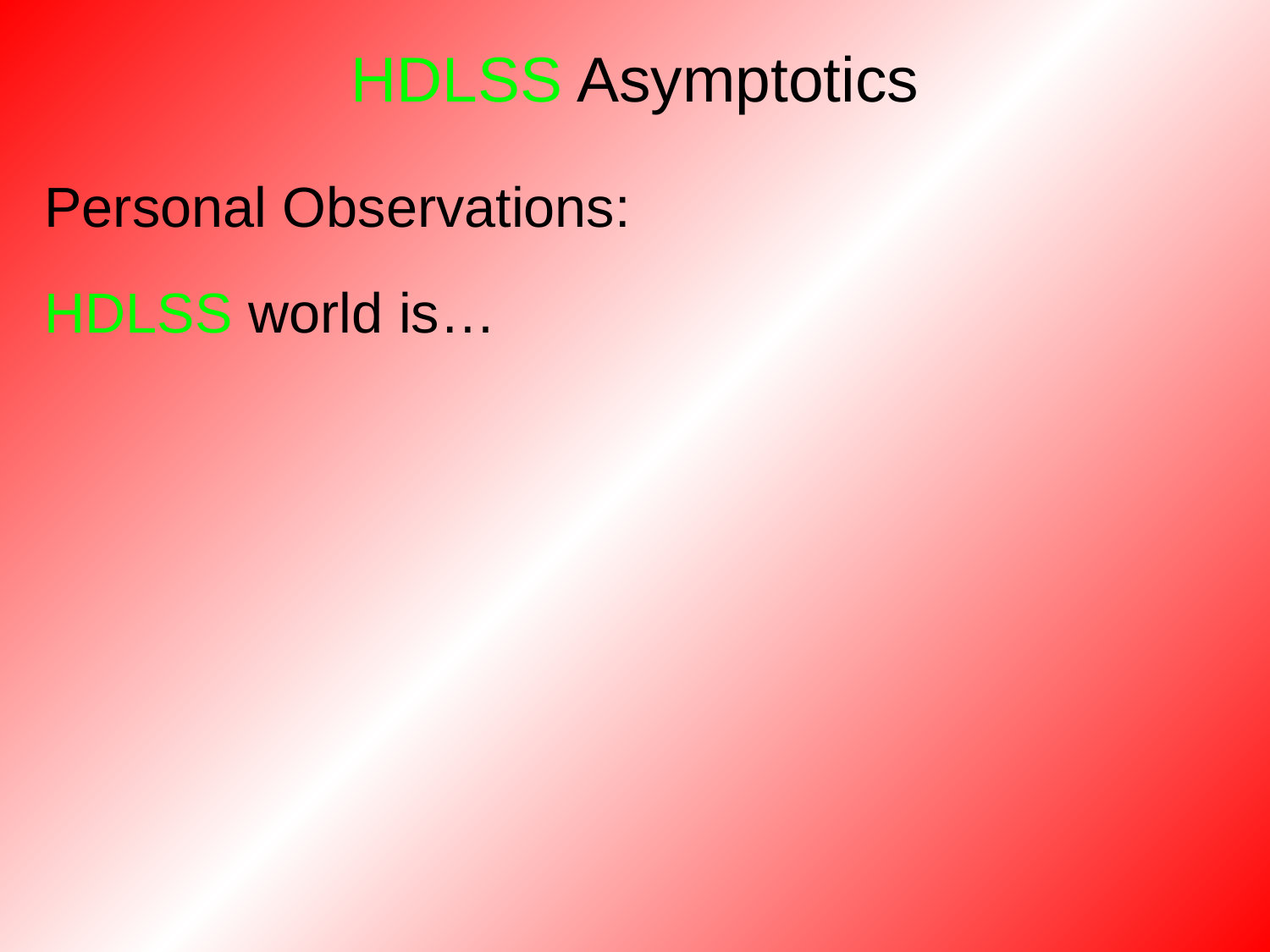

# HDLSS Asymptotics
Personal Observations:
HDLSS world is…